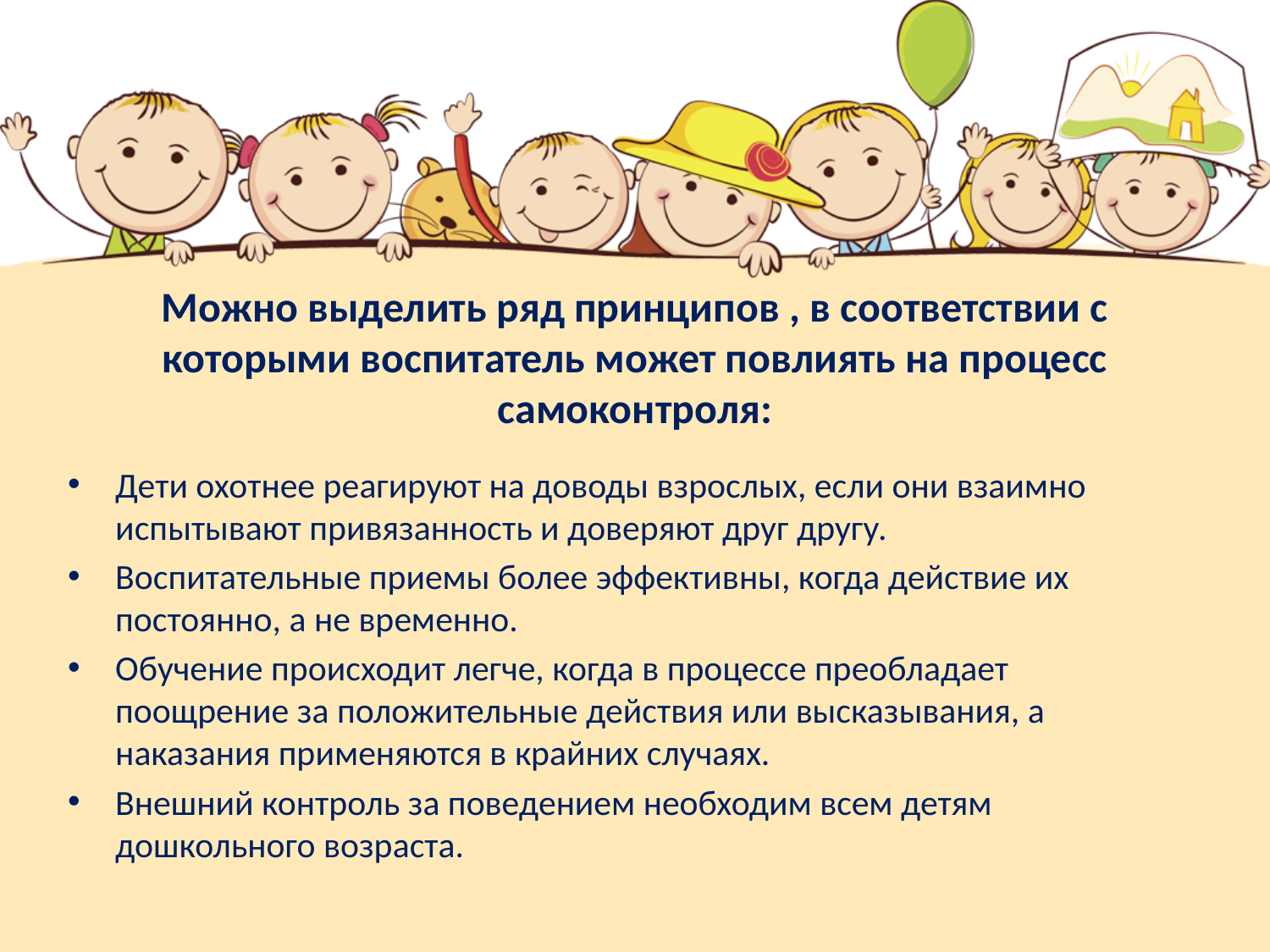

# Можно выделить ряд принципов , в соответствии с которыми воспитатель может повлиять на процесс самоконтроля:
Дети охотнее реагируют на доводы взрослых, если они взаимно испытывают привязанность и доверяют друг другу.
Воспитательные приемы более эффективны, когда действие их постоянно, а не временно.
Обучение происходит легче, когда в процессе преобладает поощрение за положительные действия или высказывания, а наказания применяются в крайних случаях.
Внешний контроль за поведением необходим всем детям дошкольного возраста.